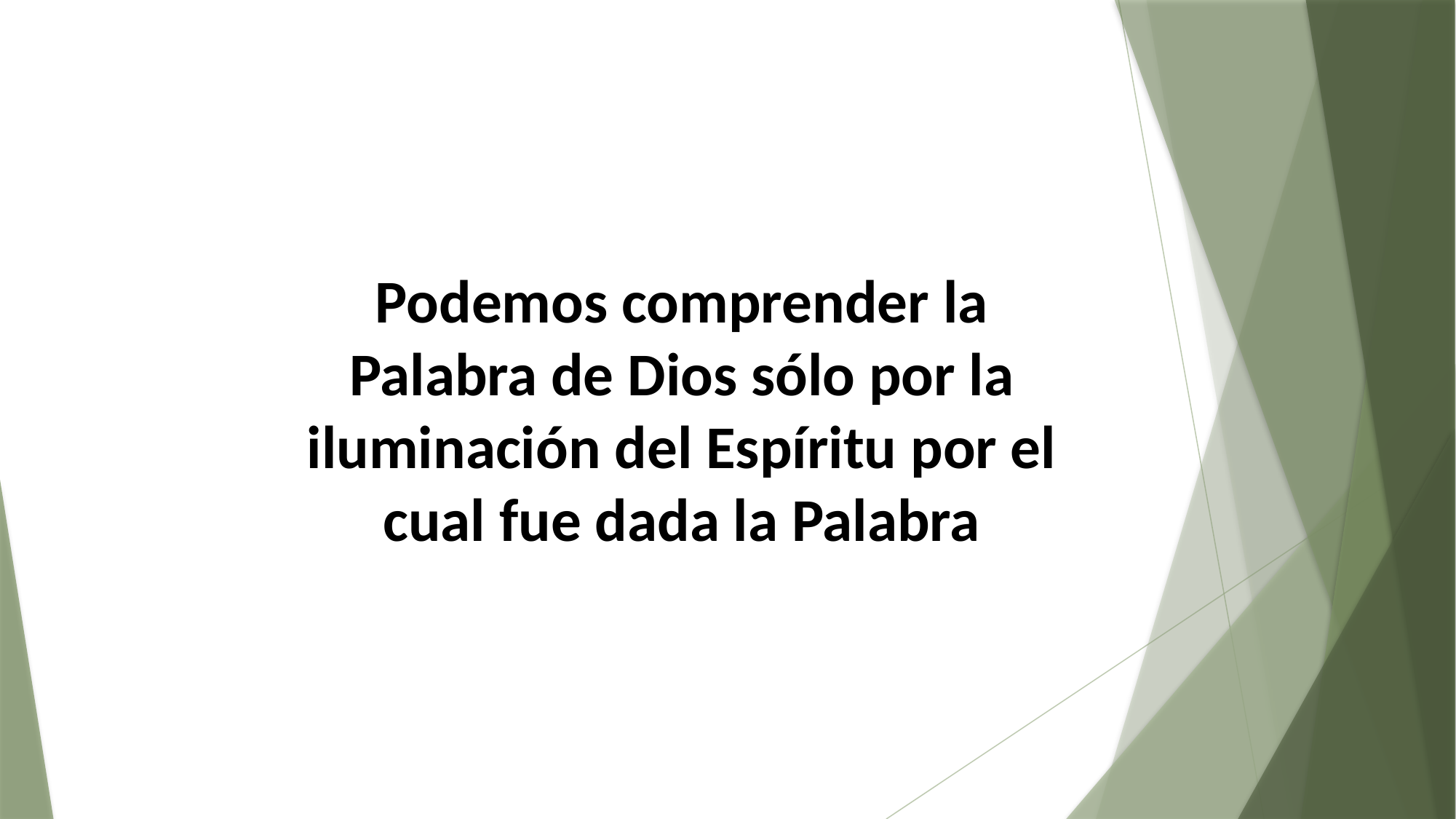

Podemos comprender la Palabra de Dios sólo por la iluminación del Espíritu por el cual fue dada la Palabra